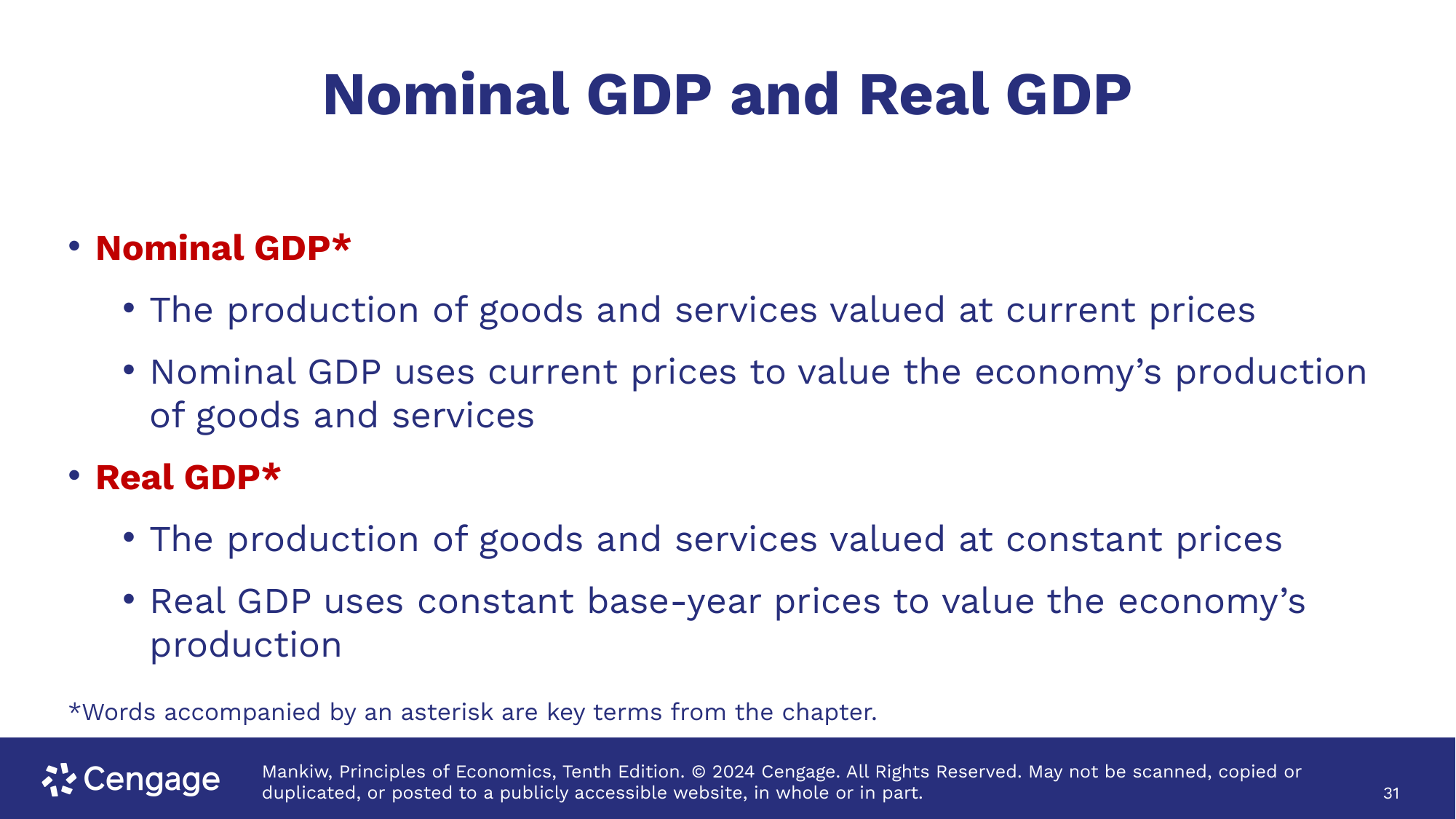

# Nominal GDP and Real GDP
Nominal GDP*
The production of goods and services valued at current prices
Nominal GDP uses current prices to value the economy’s production of goods and services
Real GDP*
The production of goods and services valued at constant prices
Real GDP uses constant base-year prices to value the economy’s production
*Words accompanied by an asterisk are key terms from the chapter.